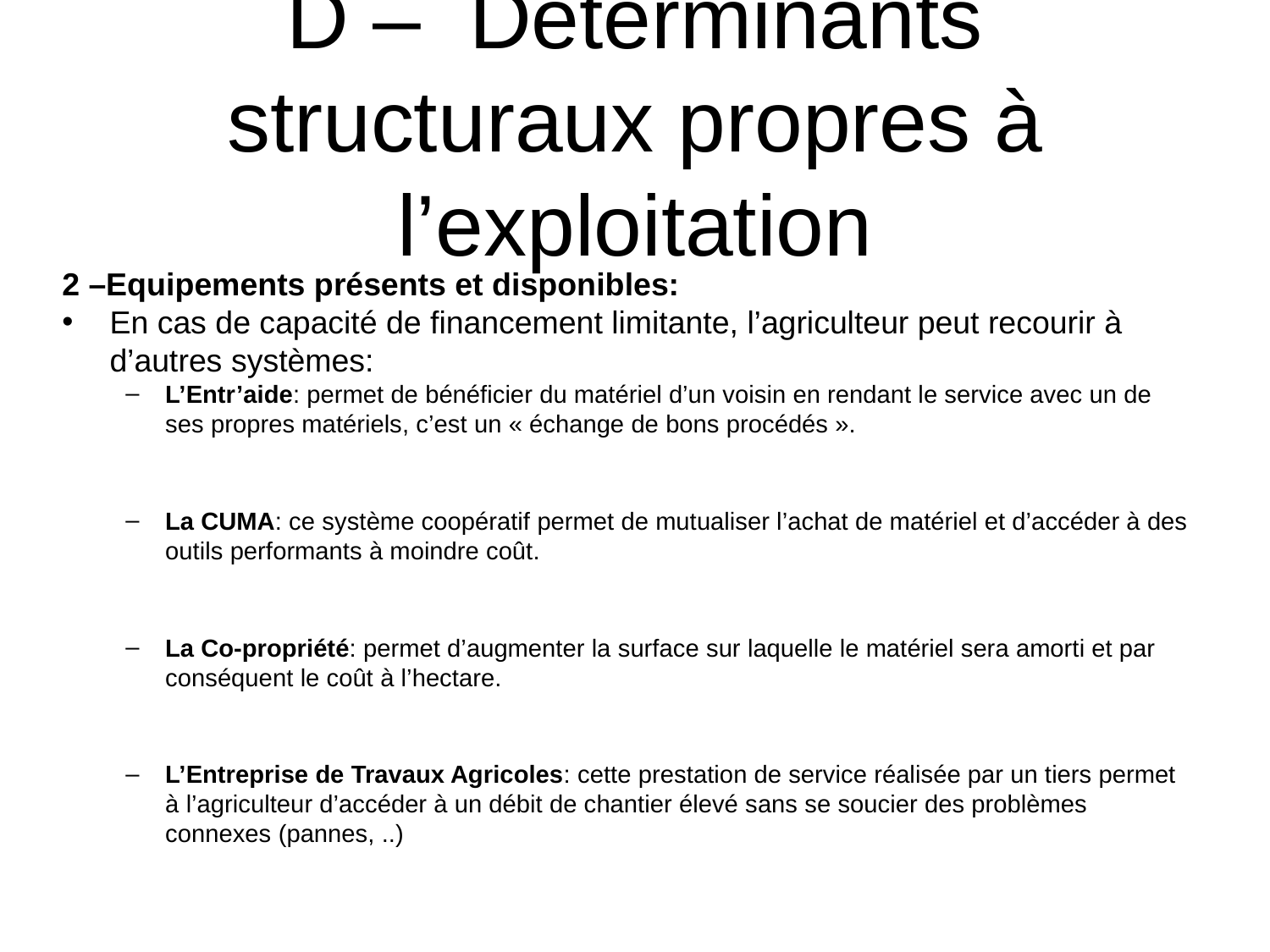

D –  Déterminants structuraux propres à l’exploitation
2 –Equipements présents et disponibles:
En cas de capacité de financement limitante, l’agriculteur peut recourir à d’autres systèmes:
L’Entr’aide: permet de bénéficier du matériel d’un voisin en rendant le service avec un de ses propres matériels, c’est un « échange de bons procédés ».

La CUMA: ce système coopératif permet de mutualiser l’achat de matériel et d’accéder à des outils performants à moindre coût.

La Co-propriété: permet d’augmenter la surface sur laquelle le matériel sera amorti et par conséquent le coût à l’hectare.

L’Entreprise de Travaux Agricoles: cette prestation de service réalisée par un tiers permet à l’agriculteur d’accéder à un débit de chantier élevé sans se soucier des problèmes connexes (pannes, ..)